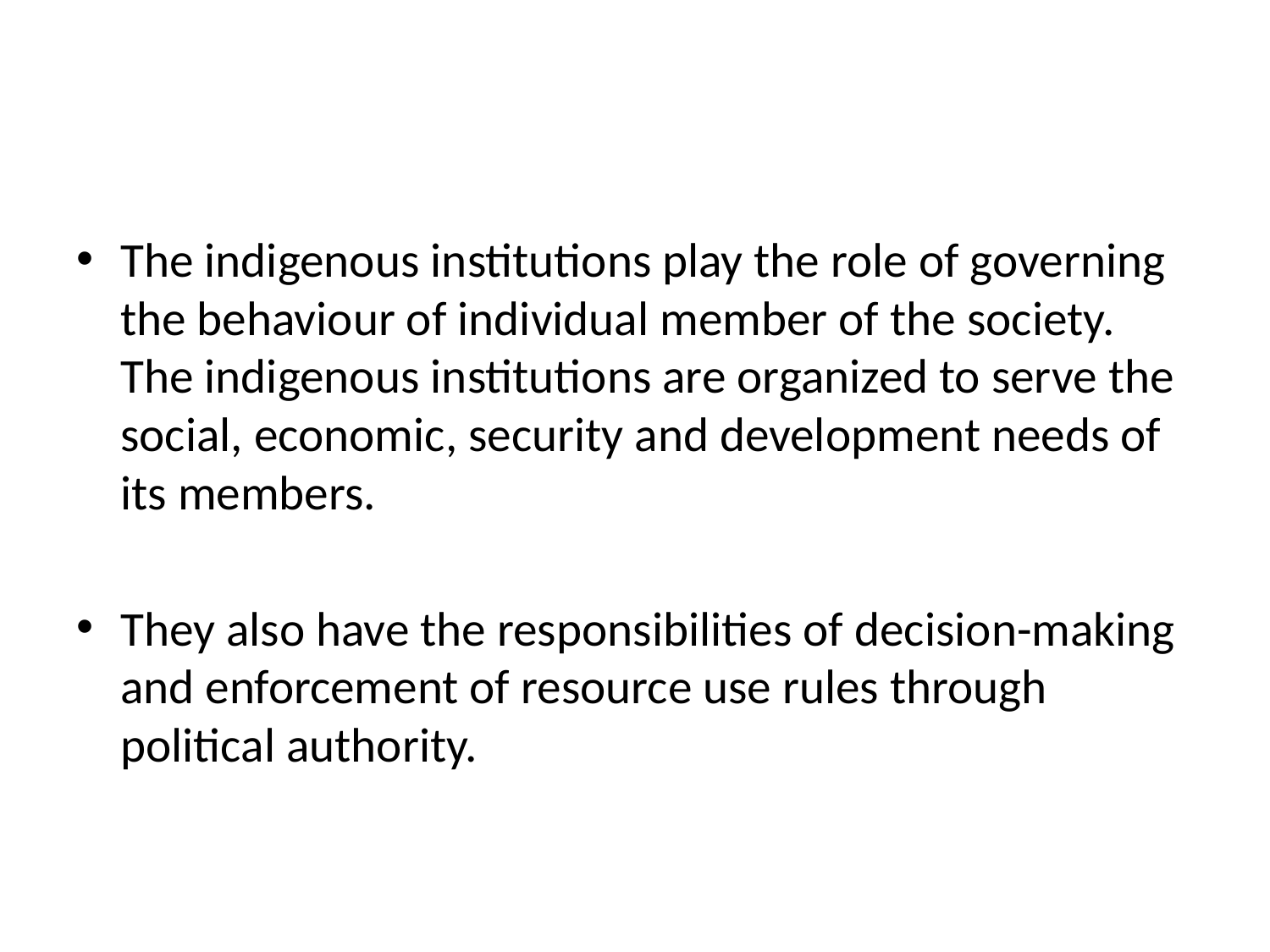

#
The indigenous institutions play the role of governing the behaviour of individual member of the society. The indigenous institutions are organized to serve the social, economic, security and development needs of its members.

They also have the responsibilities of decision-making and enforcement of resource use rules through political authority.